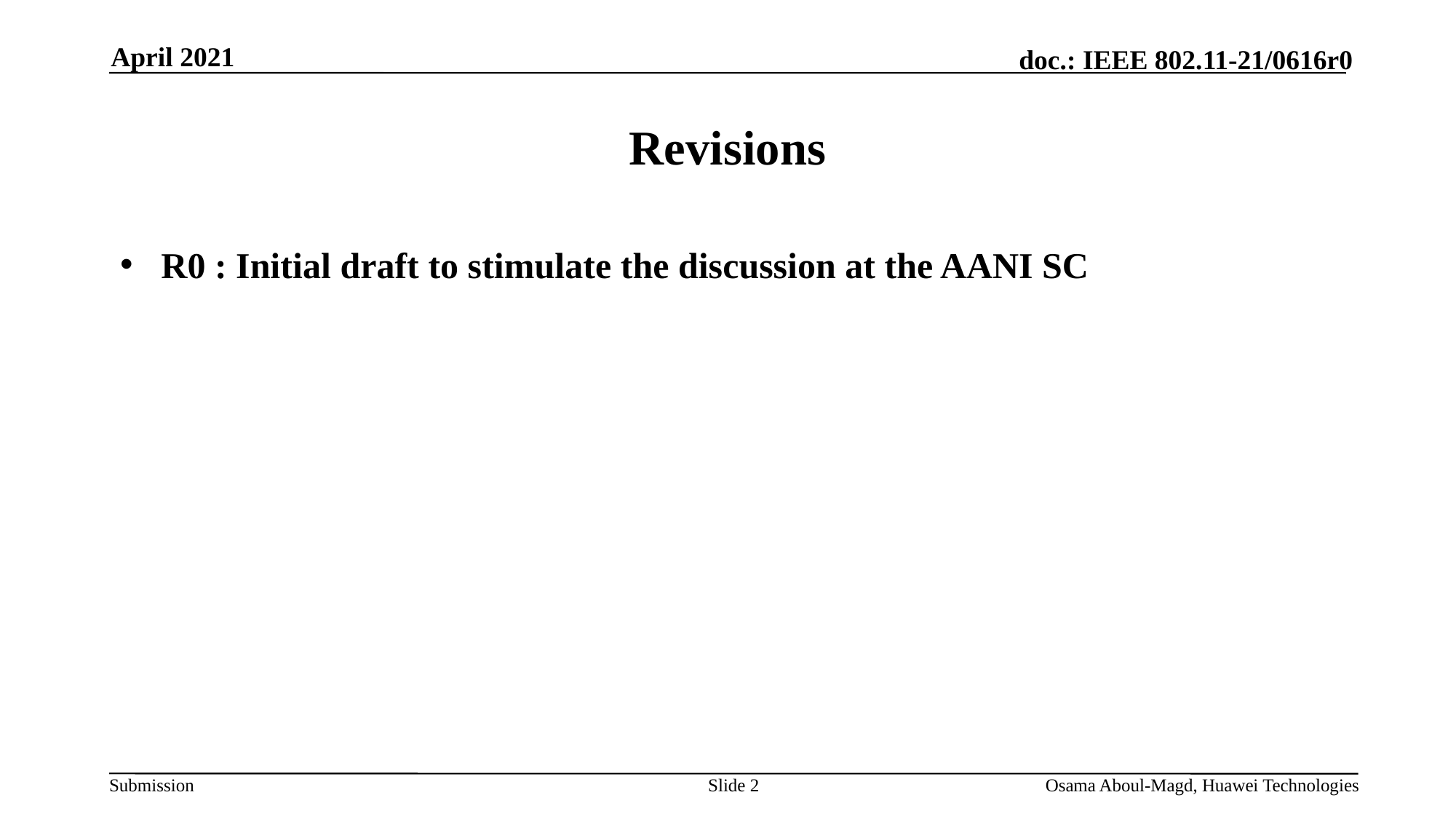

April 2021
# Revisions
R0 : Initial draft to stimulate the discussion at the AANI SC
Slide 2
Osama Aboul-Magd, Huawei Technologies